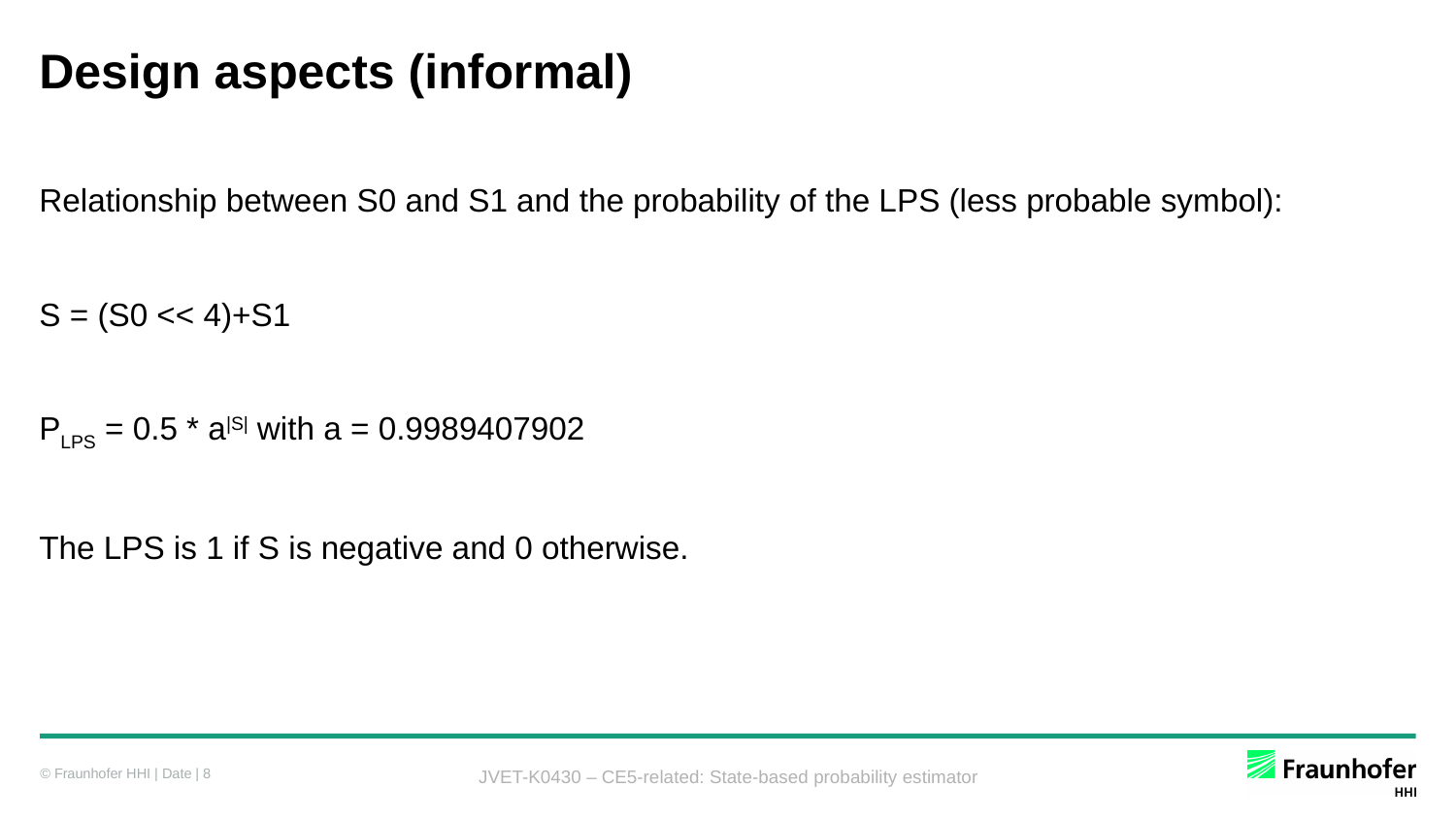

# Design aspects (informal)
Relationship between S0 and S1 and the probability of the LPS (less probable symbol):

S = (S0 << 4)+S1

PLPS = 0.5 * a|S| with a = 0.9989407902

The LPS is 1 if S is negative and 0 otherwise.
JVET-K0430 – CE5-related: State-based probability estimator